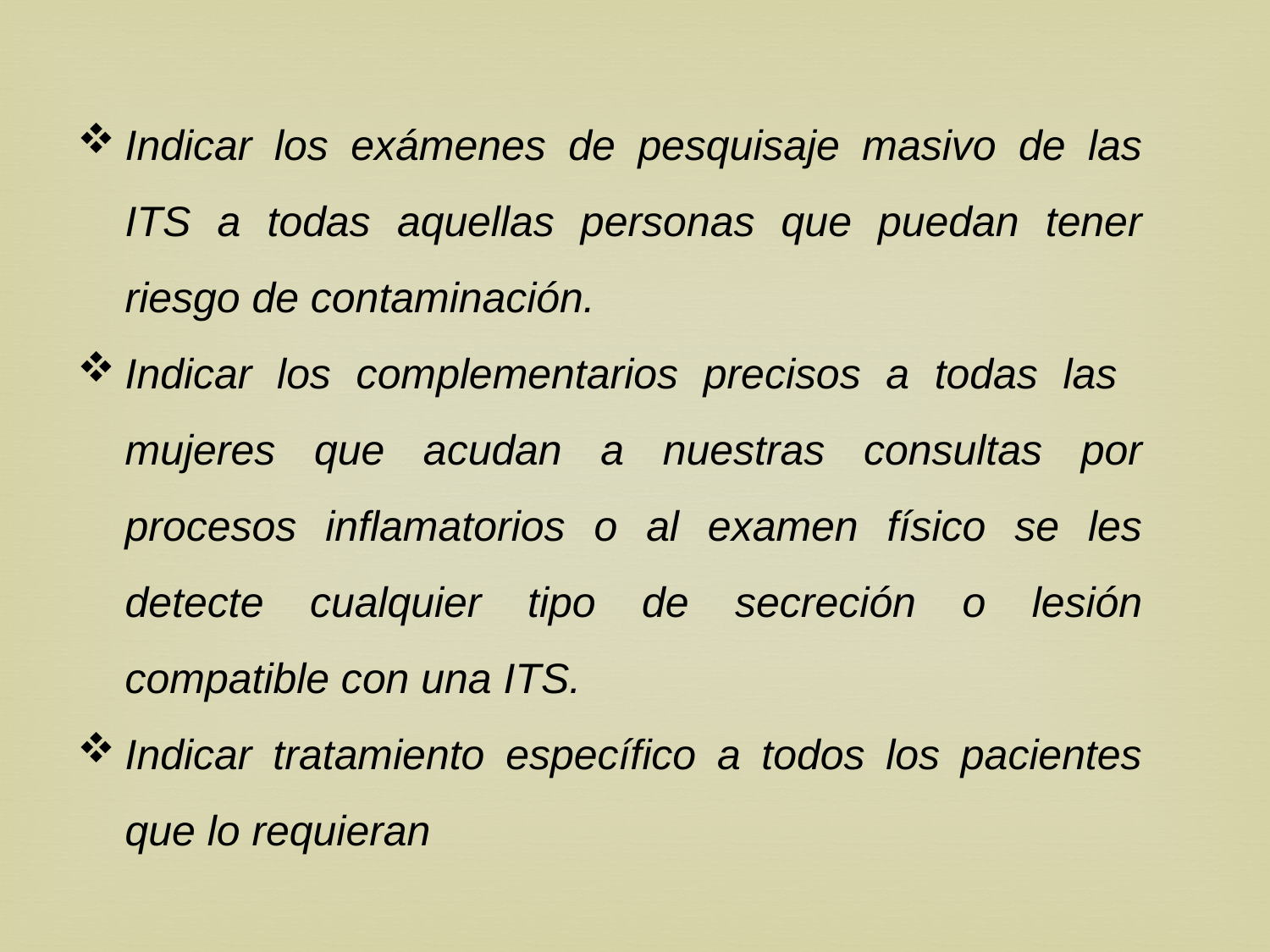

Indicar los exámenes de pesquisaje masivo de las ITS a todas aquellas personas que puedan tener riesgo de contaminación.
Indicar los complementarios precisos a todas las  mujeres que acudan a nuestras consultas por procesos inflamatorios o al examen físico se les detecte cualquier tipo de secreción o lesión compatible con una ITS.
Indicar tratamiento específico a todos los pacientes que lo requieran